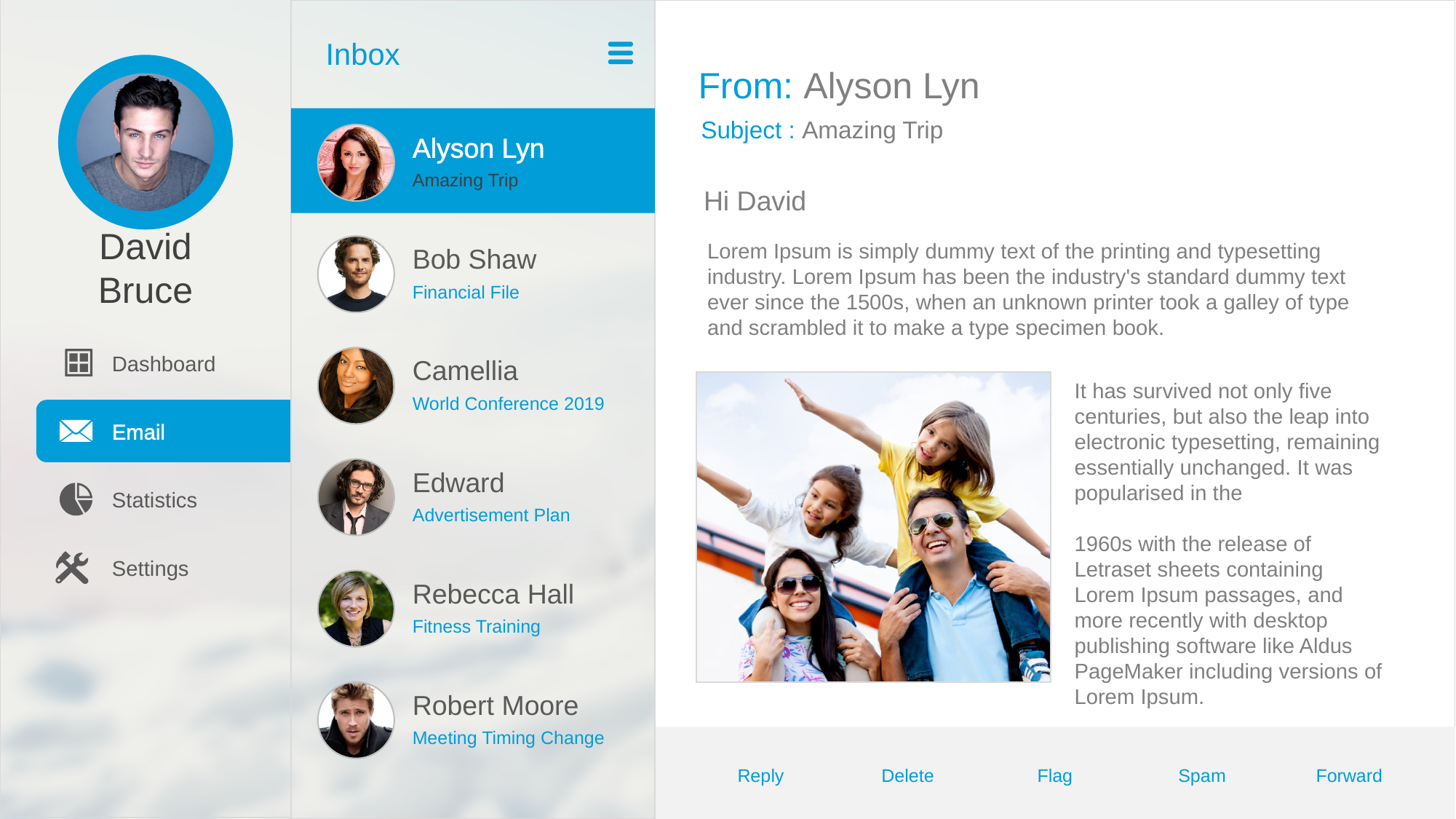

Inbox

Alyson Lyn
Amazing Trip

Bob Shaw
Financial File

Camellia
World Conference 2019

Edward
Advertisement Plan

Rebecca Hall
Fitness Training

Robert Moore
Meeting Timing Change

From: Alyson Lyn
Subject : Amazing Trip
Hi David
Lorem Ipsum is simply dummy text of the printing and typesetting industry. Lorem Ipsum has been the industry's standard dummy text ever since the 1500s, when an unknown printer took a galley of type and scrambled it to make a type specimen book.

It has survived not only five centuries, but also the leap into electronic typesetting, remaining essentially unchanged. It was popularised in the

1960s with the release of Letraset sheets containing Lorem Ipsum passages, and more recently with desktop publishing software like Aldus PageMaker including versions of Lorem Ipsum.

Reply
Delete
Flag
Spam
Forward

David Bruce

Dashboard

Email

Statistics

Settings